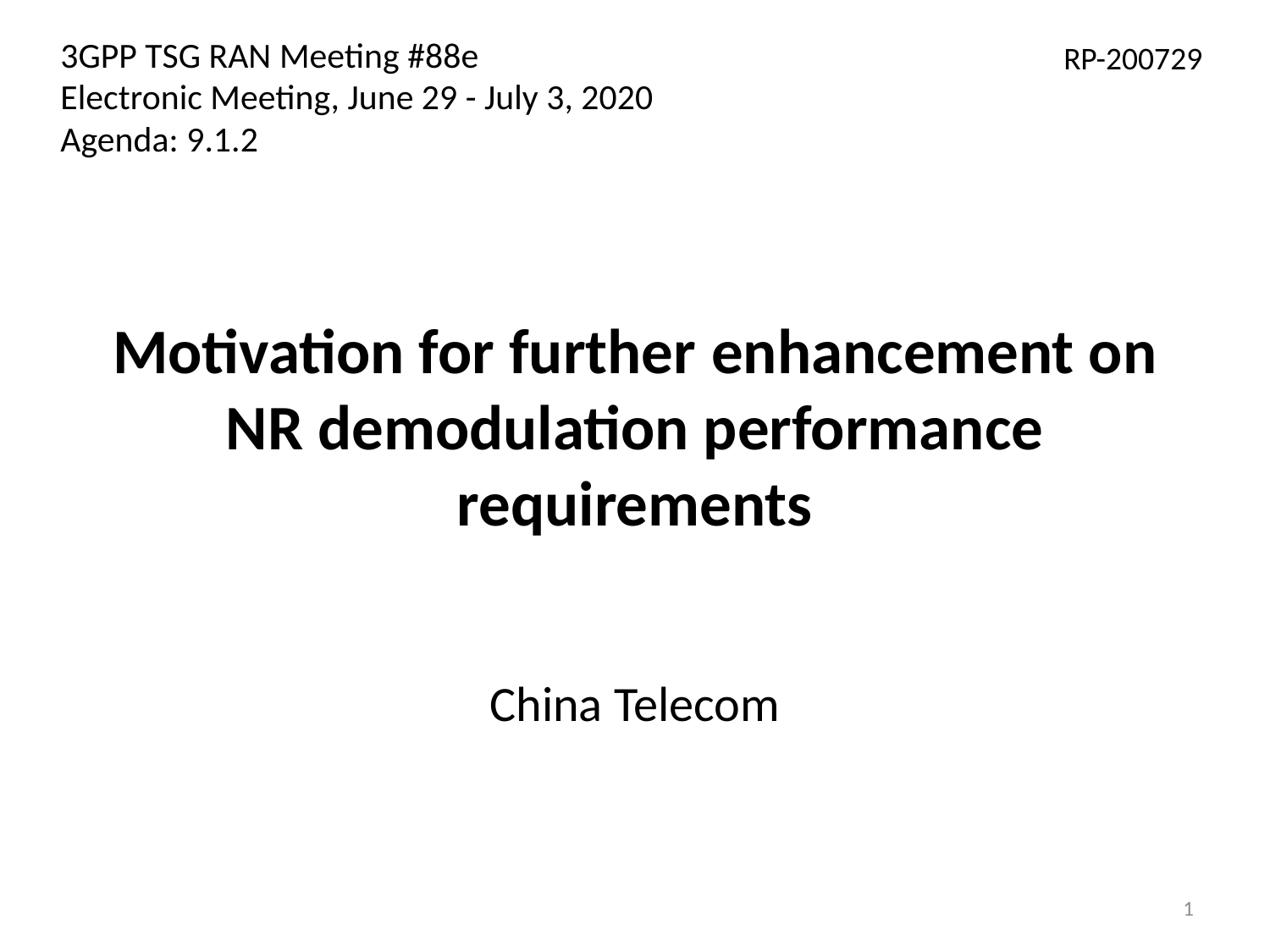

3GPP TSG RAN Meeting #88e
Electronic Meeting, June 29 - July 3, 2020
Agenda: 9.1.2
RP-200729
# Motivation for further enhancement on NR demodulation performance requirements
China Telecom
1